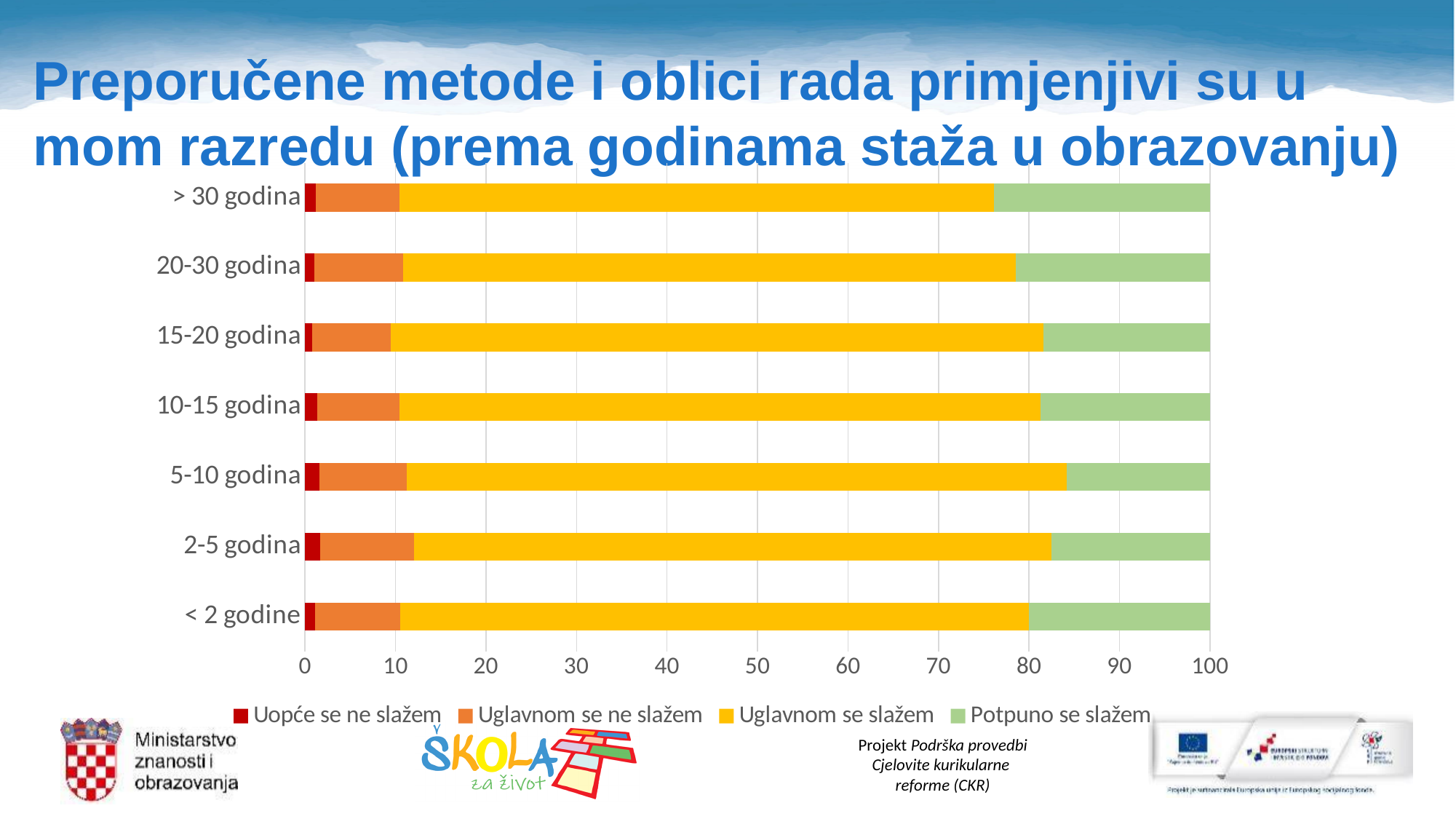

Preporučene metode i oblici rada primjenjivi su u mom razredu (prema godinama staža u obrazovanju)

### Chart

| Category | Uopće se ne slažem | Uglavnom se ne slažem | Uglavnom se slažem | Potpuno se slažem |
|---|---|---|---|---|
| < 2 godine | 1.1363636363636365 | 9.375 | 69.50757575757575 | 19.981060606060606 |
| 2-5 godina | 1.715686274509804 | 10.294117647058822 | 70.4656862745098 | 17.524509803921568 |
| 5-10 godina | 1.5662078785002371 | 9.682012339819648 | 72.89985761746559 | 15.851922164214525 |
| 10-15 godina | 1.331893448524118 | 9.107271418286537 | 70.80633549316055 | 18.754499640028797 |
| 15-20 godina | 0.7936507936507936 | 8.683473389355742 | 72.08216619981326 | 18.440709617180207 |
| 20-30 godina | 1.0514865844815084 | 9.789702683103698 | 67.65772298767223 | 21.501087744742566 |
| > 30 godina | 1.1638316920322291 | 9.310653536257833 | 65.62220232766339 | 23.903312444046556 |